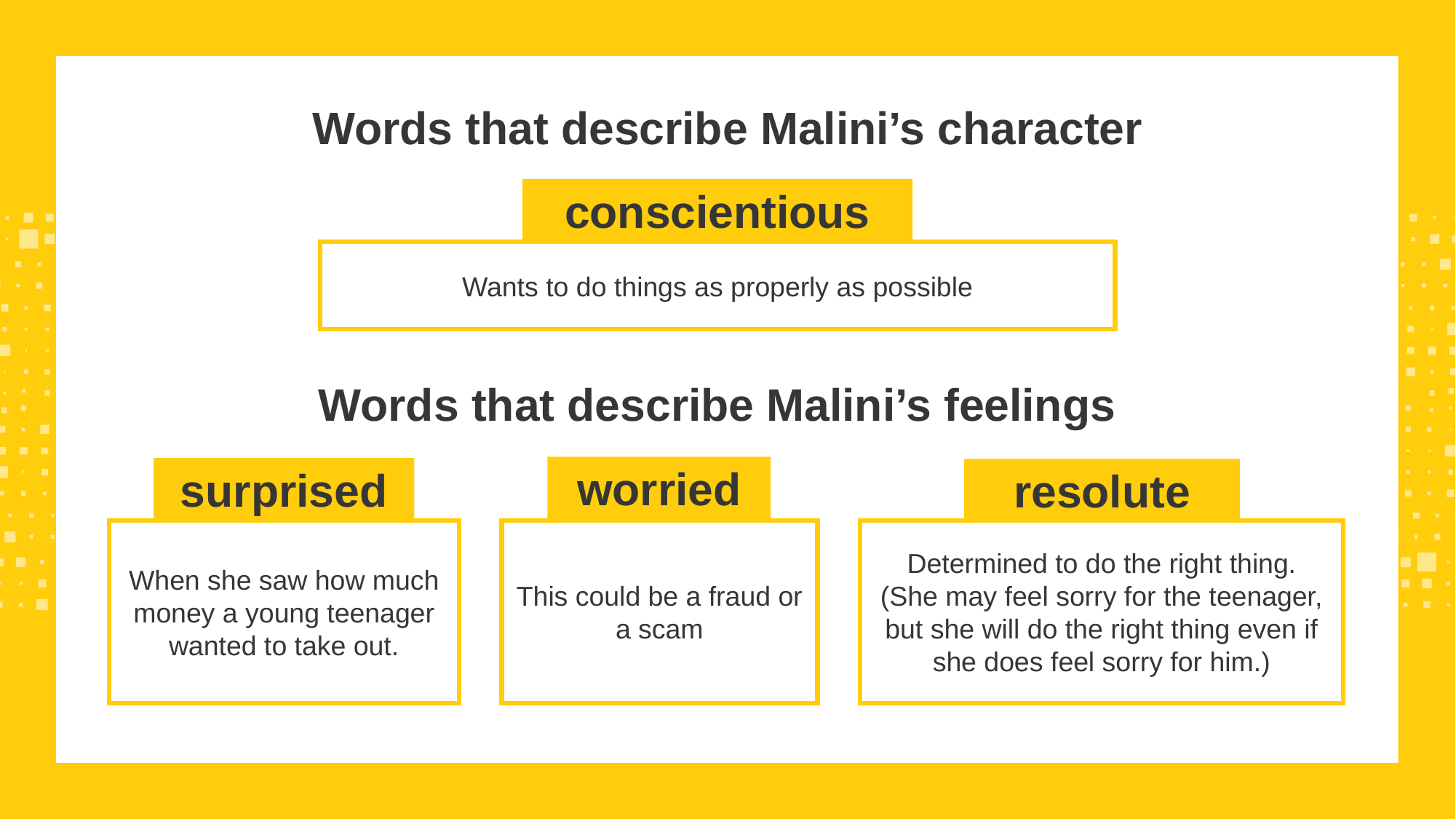

Words that describe Malini’s character

conscientious
Wants to do things as properly as possible
Words that describe Malini’s feelings
worried
surprised
resolute
When she saw how much money a young teenager wanted to take out.
This could be a fraud or a scam
Determined to do the right thing.
(She may feel sorry for the teenager, but she will do the right thing even if she does feel sorry for him.)